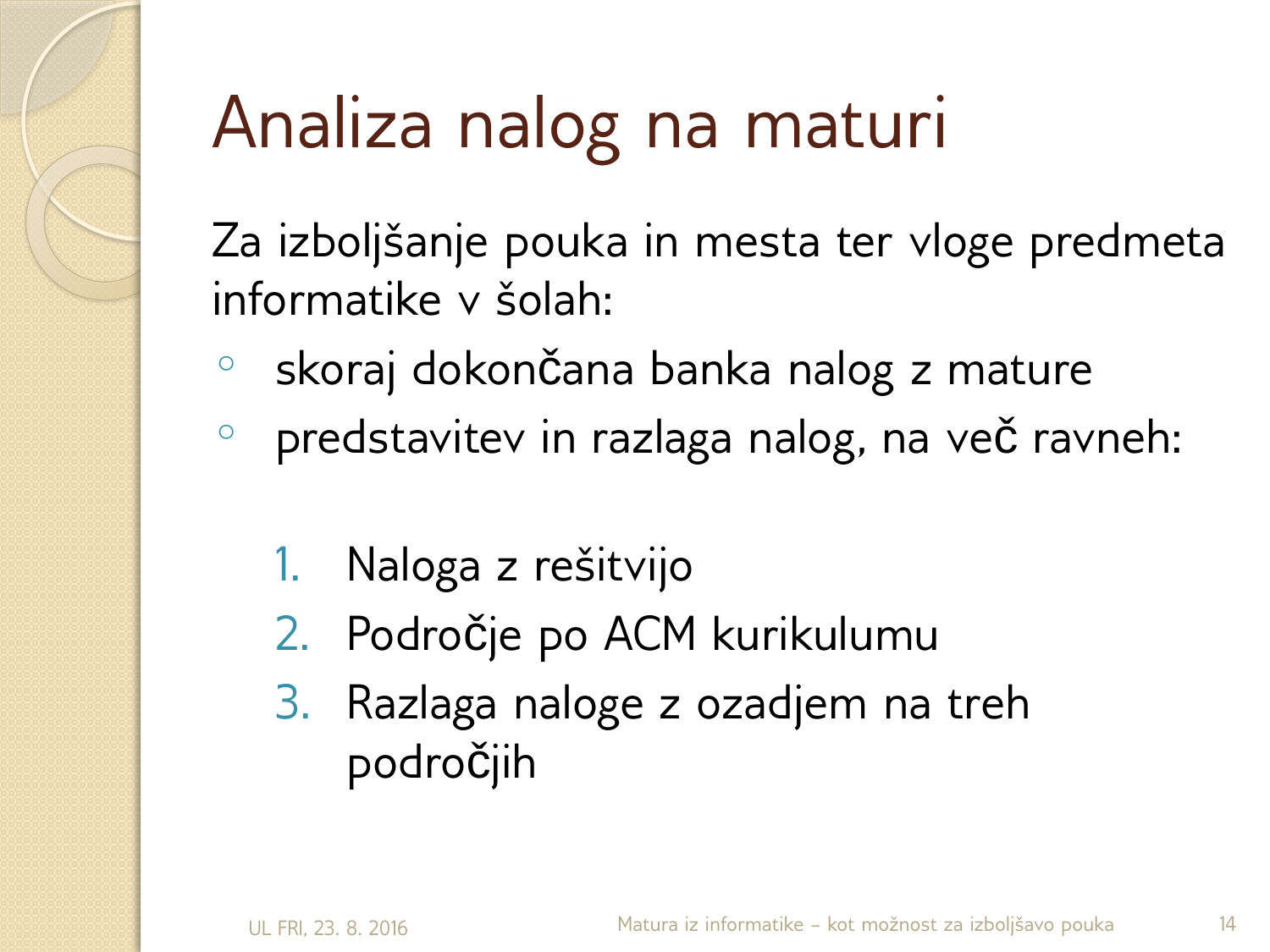

# Analiza nalog na maturi
Za izboljšanje pouka in mesta ter vloge predmeta informatike v šolah:
skoraj dokončana banka nalog z mature
predstavitev in razlaga nalog, na več ravneh:
Naloga z rešitvijo
Področje po ACM kurikulumu
Razlaga naloge z ozadjem na treh področjih
Matura iz informatike – kot možnost za izboljšavo pouka
14
UL FRI, 23. 8. 2016